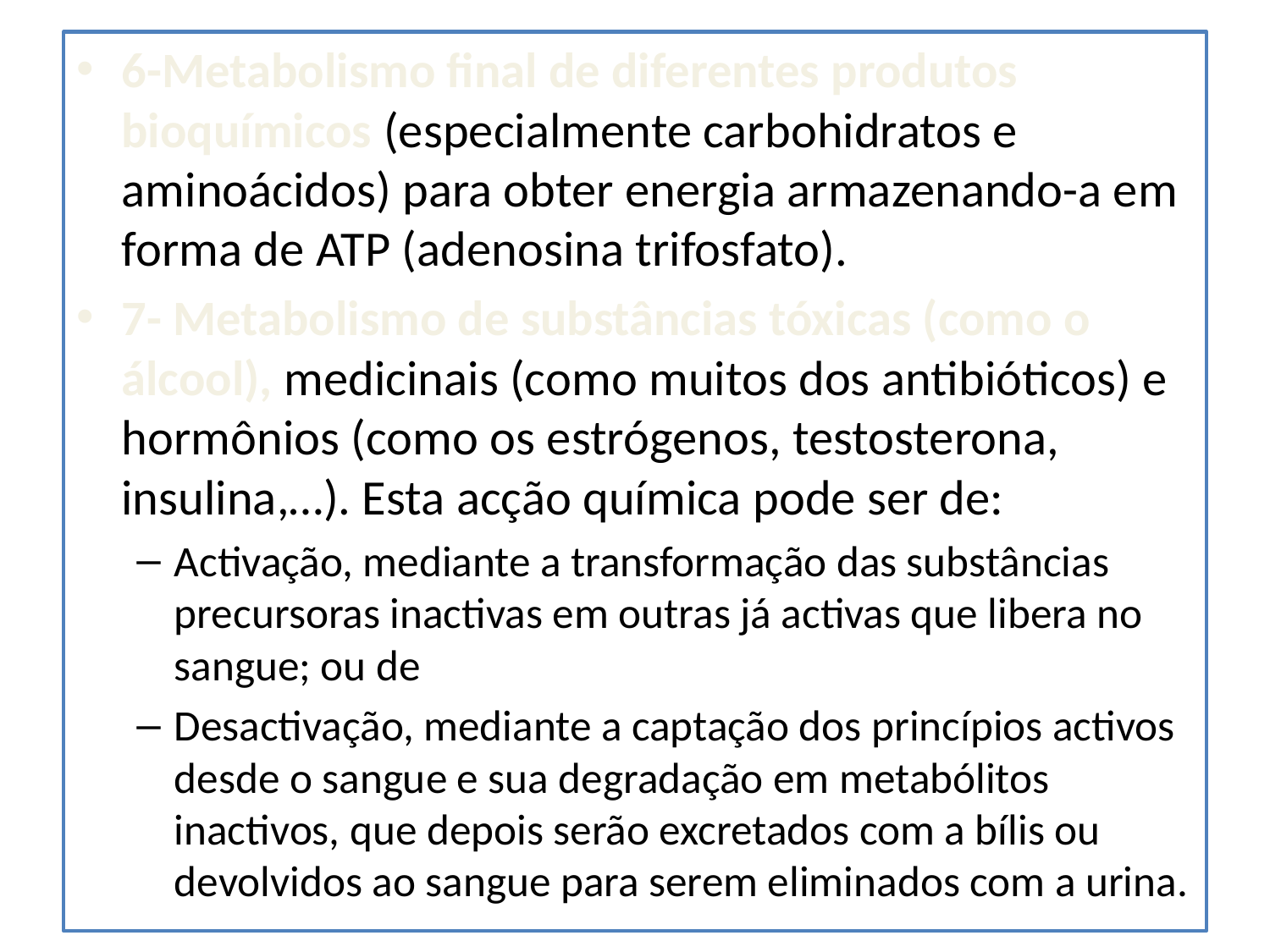

6-Metabolismo final de diferentes produtos bioquímicos (especialmente carbohidratos e aminoácidos) para obter energia armazenando-a em forma de ATP (adenosina trifosfato).
7- Metabolismo de substâncias tóxicas (como o álcool), medicinais (como muitos dos antibióticos) e hormônios (como os estrógenos, testosterona, insulina,…). Esta acção química pode ser de:
Activação, mediante a transformação das substâncias precursoras inactivas em outras já activas que libera no sangue; ou de
Desactivação, mediante a captação dos princípios activos desde o sangue e sua degradação em metabólitos inactivos, que depois serão excretados com a bílis ou devolvidos ao sangue para serem eliminados com a urina.

#